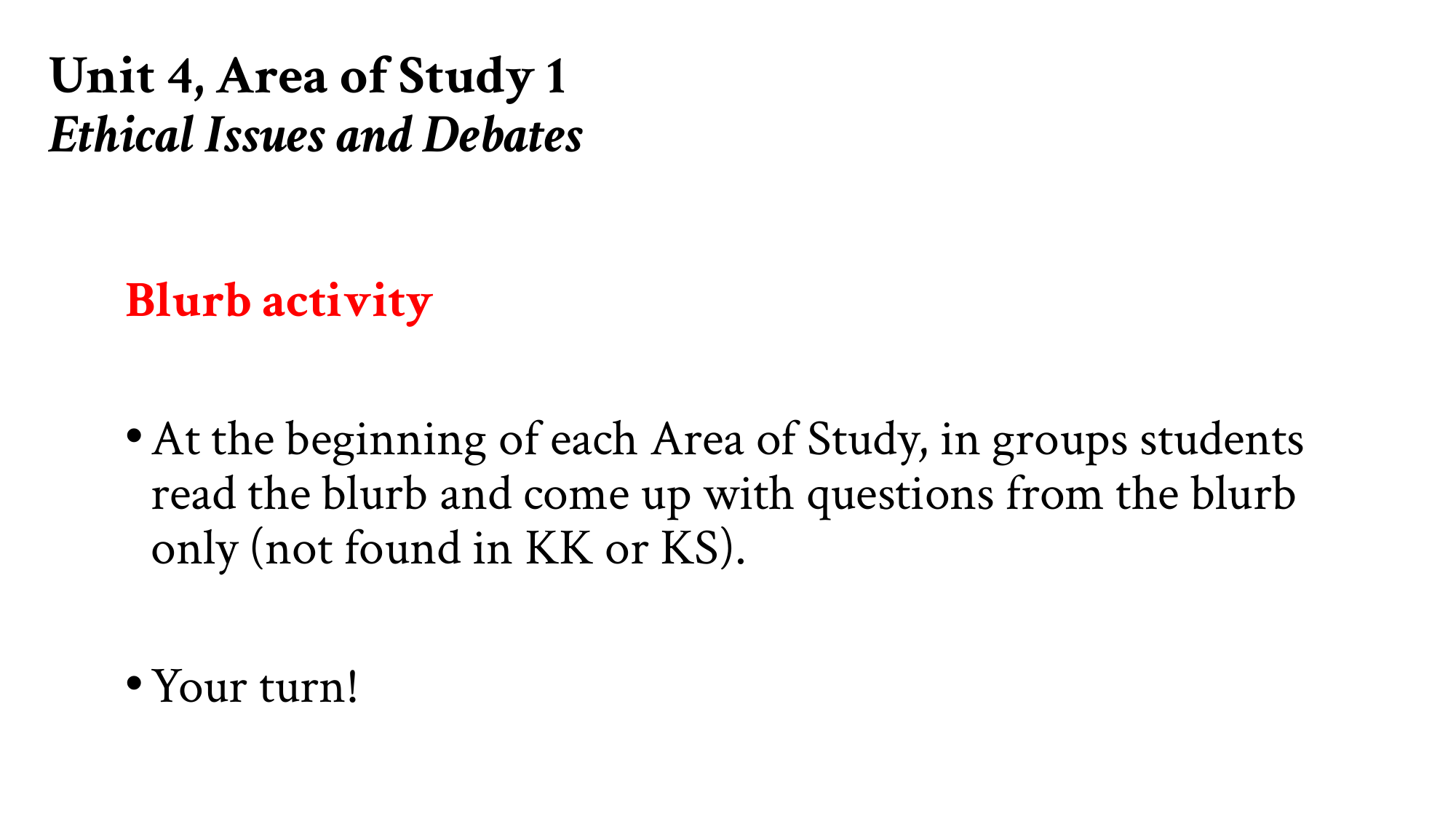

# Unit 4, Area of Study 1 Ethical Issues and Debates
Blurb activity

At the beginning of each Area of Study, in groups students read the blurb and come up with questions from the blurb only (not found in KK or KS).

Your turn!